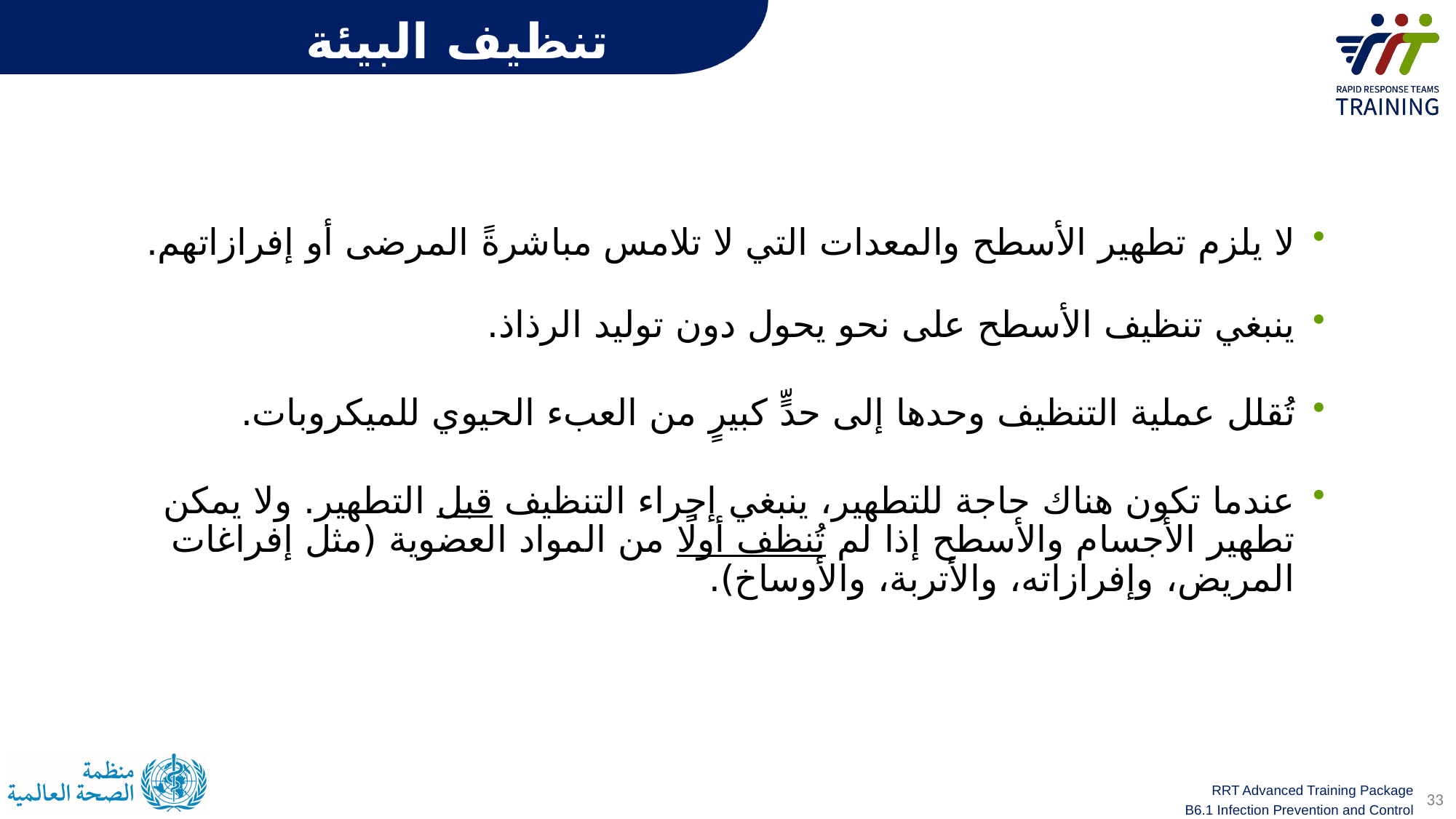

تنظيف البيئة

لا يلزم تطهير الأسطح والمعدات التي لا تلامس مباشرةً المرضى أو إفرازاتهم.

ينبغي تنظيف الأسطح على نحو يحول دون توليد الرذاذ.

تُقلل عملية التنظيف وحدها إلى حدٍّ كبيرٍ من العبء الحيوي للميكروبات.

عندما تكون هناك حاجة للتطهير، ينبغي إجراء التنظيف قبل التطهير. ولا يمكن تطهير الأجسام والأسطح إذا لم تُنظف أولًا من المواد العضوية (مثل إفراغات المريض، وإفرازاته، والأتربة، والأوساخ).